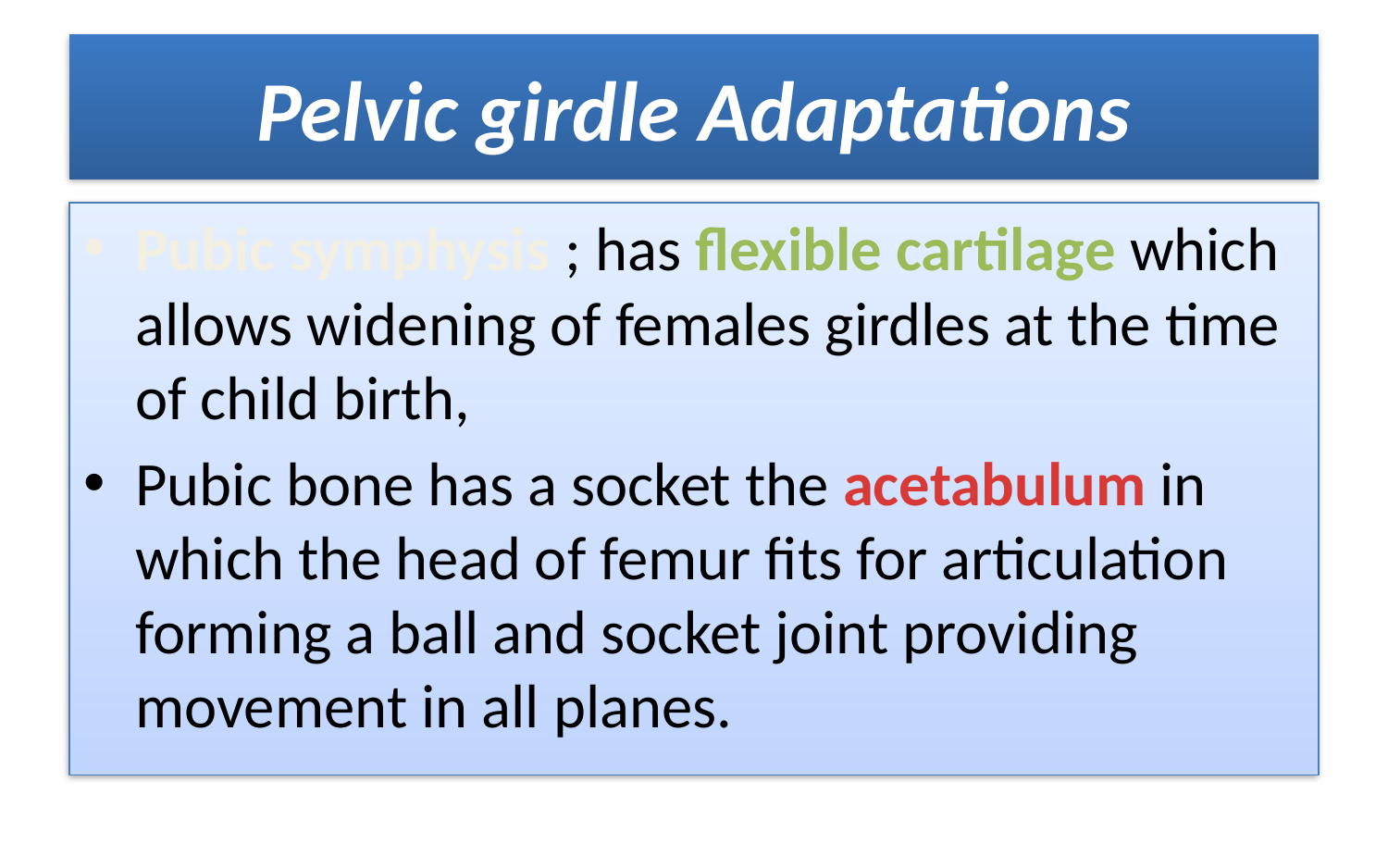

# Pelvic girdle Adaptations
Pubic symphysis ; has flexible cartilage which allows widening of females girdles at the time of child birth,
Pubic bone has a socket the acetabulum in which the head of femur fits for articulation forming a ball and socket joint providing movement in all planes.